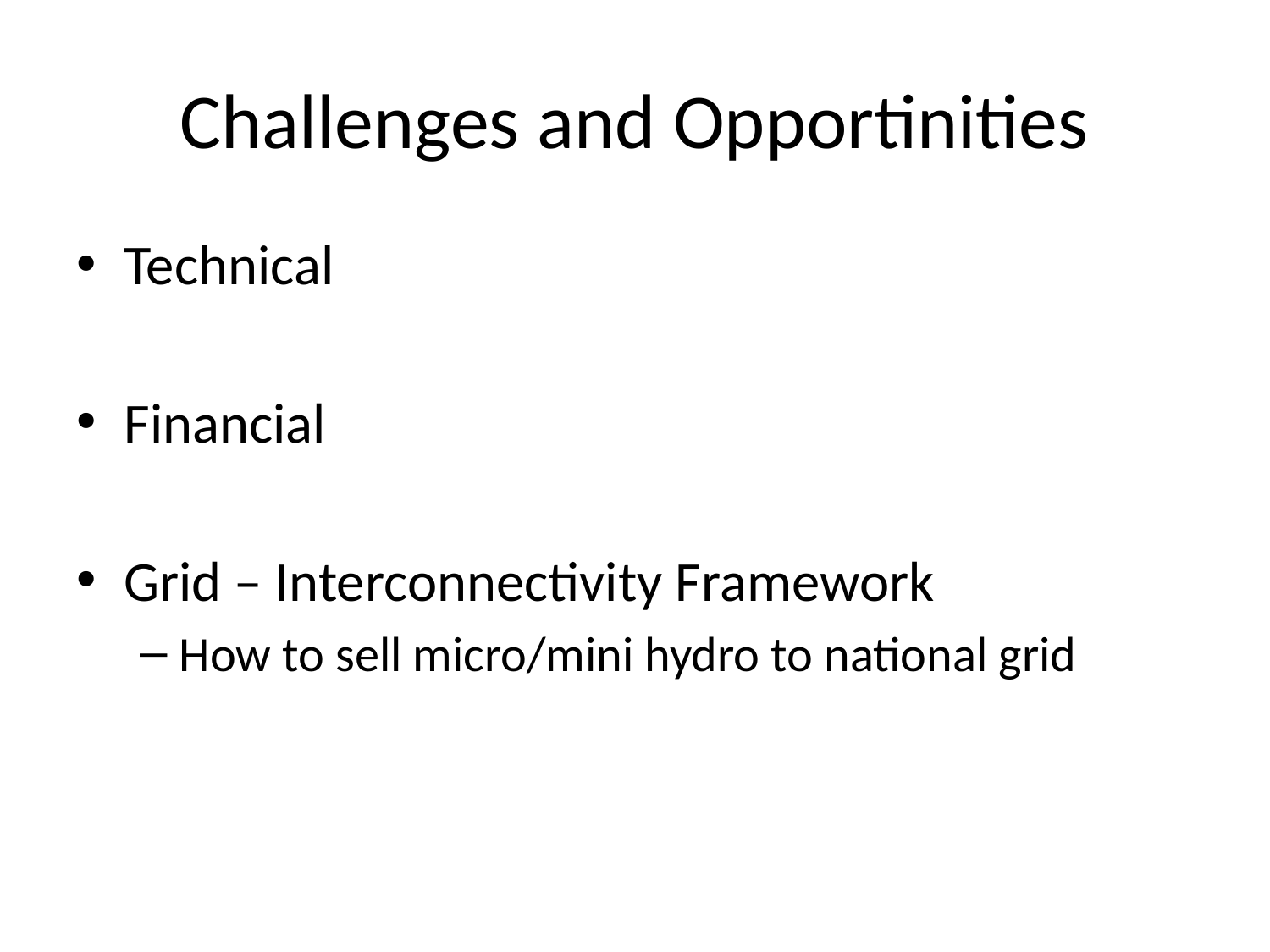

# Challenges and Opportinities
Technical

Financial

Grid – Interconnectivity Framework
How to sell micro/mini hydro to national grid